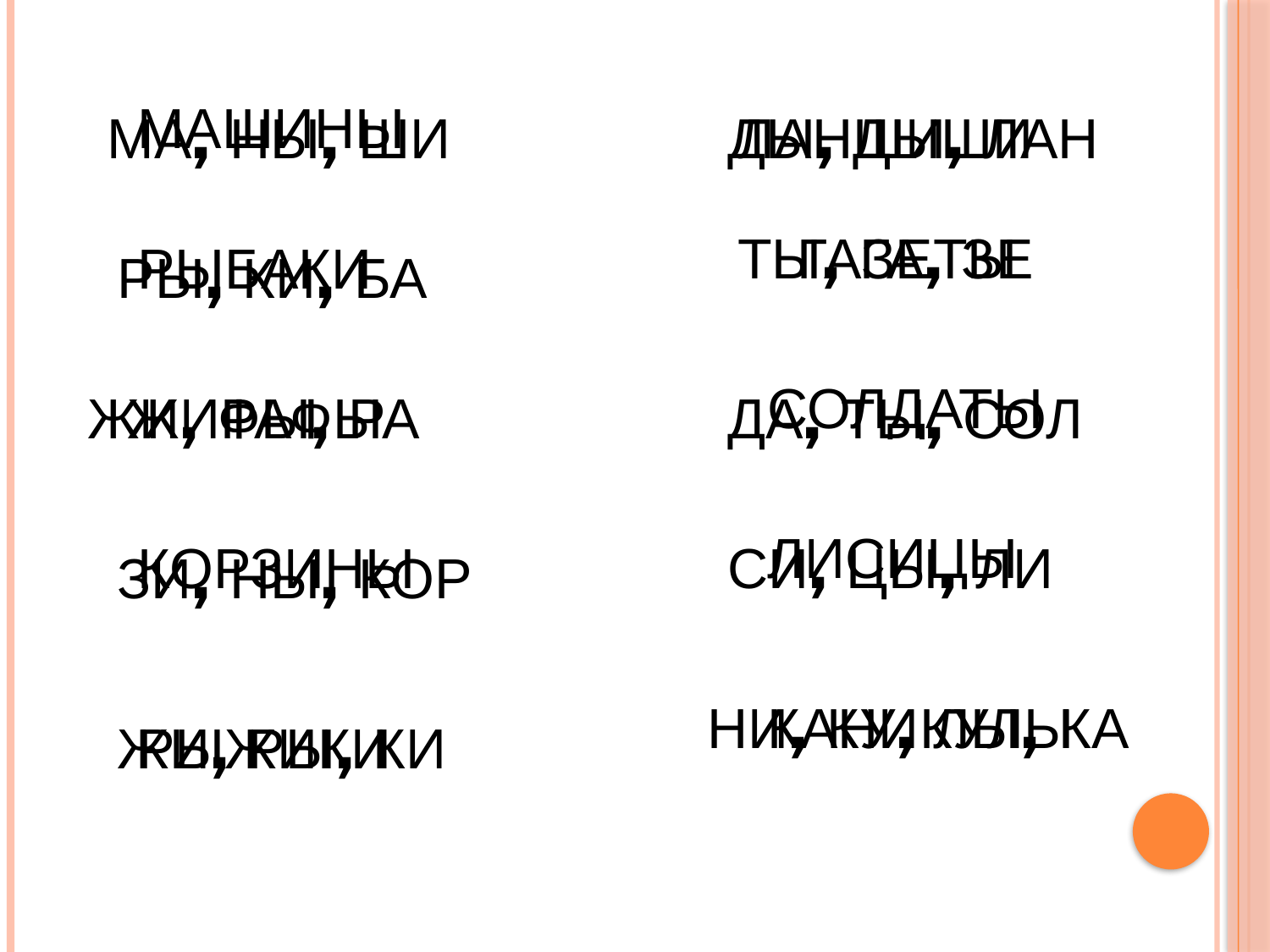

МАШИНЫ
МА, НЫ, ШИ
ДЫ, ШИ, ЛАН
ЛАНДЫШИ
ТЫ, ГА, ЗЕ
ГАЗЕТЫ
РЫБАКИ
РЫ, КИ, БА
СОЛДАТЫ
ЖИ, ФЫ, РА
ЖИРАФЫ
ДА, ТЫ, СОЛ
ЛИСИЦЫ
КОРЗИНЫ
СИ, ЦЫ, ЛИ
ЗИ, НЫ, КОР
НИ, КУ, ЛЫ, КА
КАНИКУЛЫ
ЖИ, РЫ, КИ
РЫЖИКИ